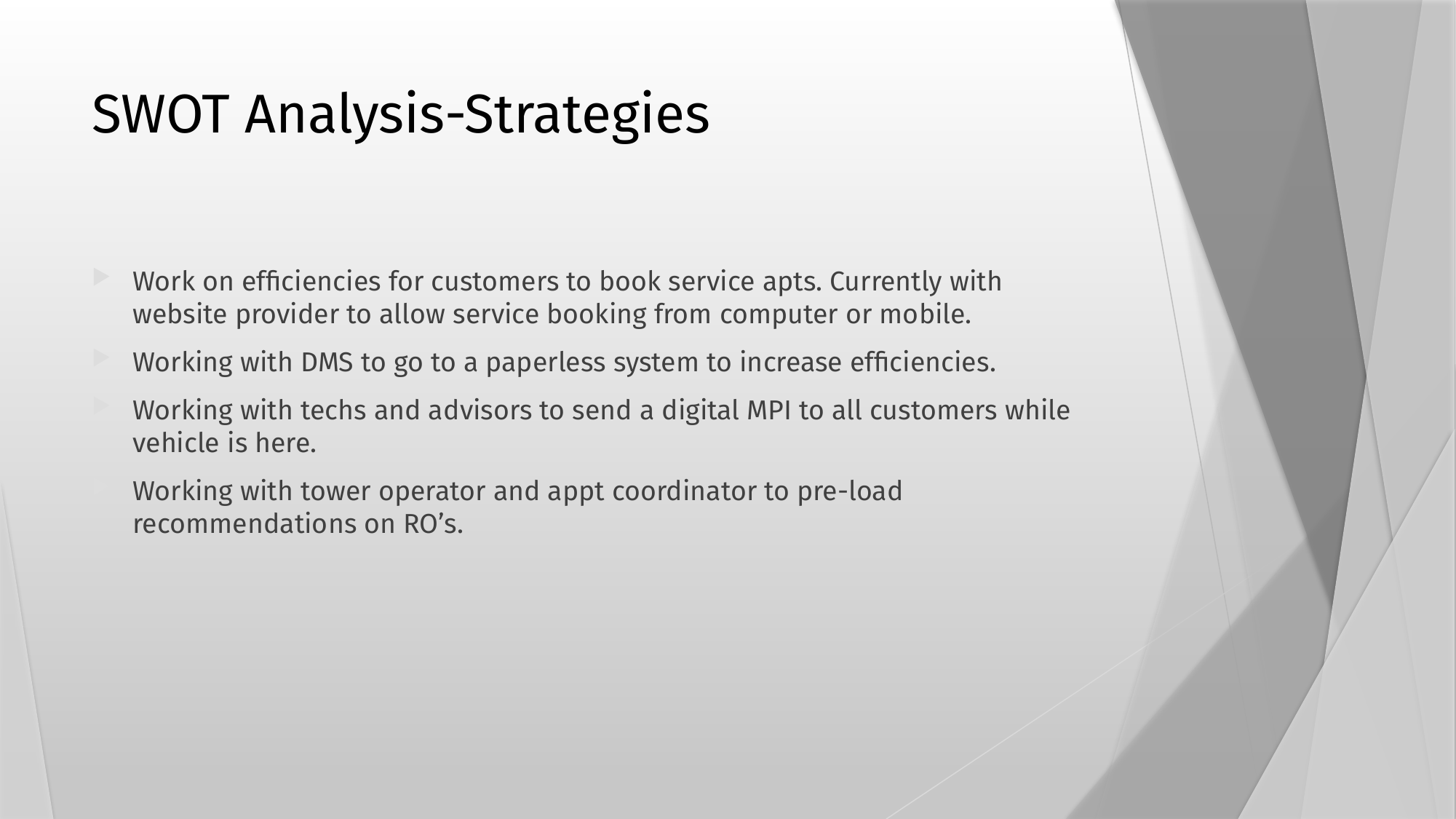

# SWOT Analysis-Strategies
Work on efficiencies for customers to book service apts. Currently with website provider to allow service booking from computer or mobile.
Working with DMS to go to a paperless system to increase efficiencies.
Working with techs and advisors to send a digital MPI to all customers while vehicle is here.
Working with tower operator and appt coordinator to pre-load recommendations on RO’s.